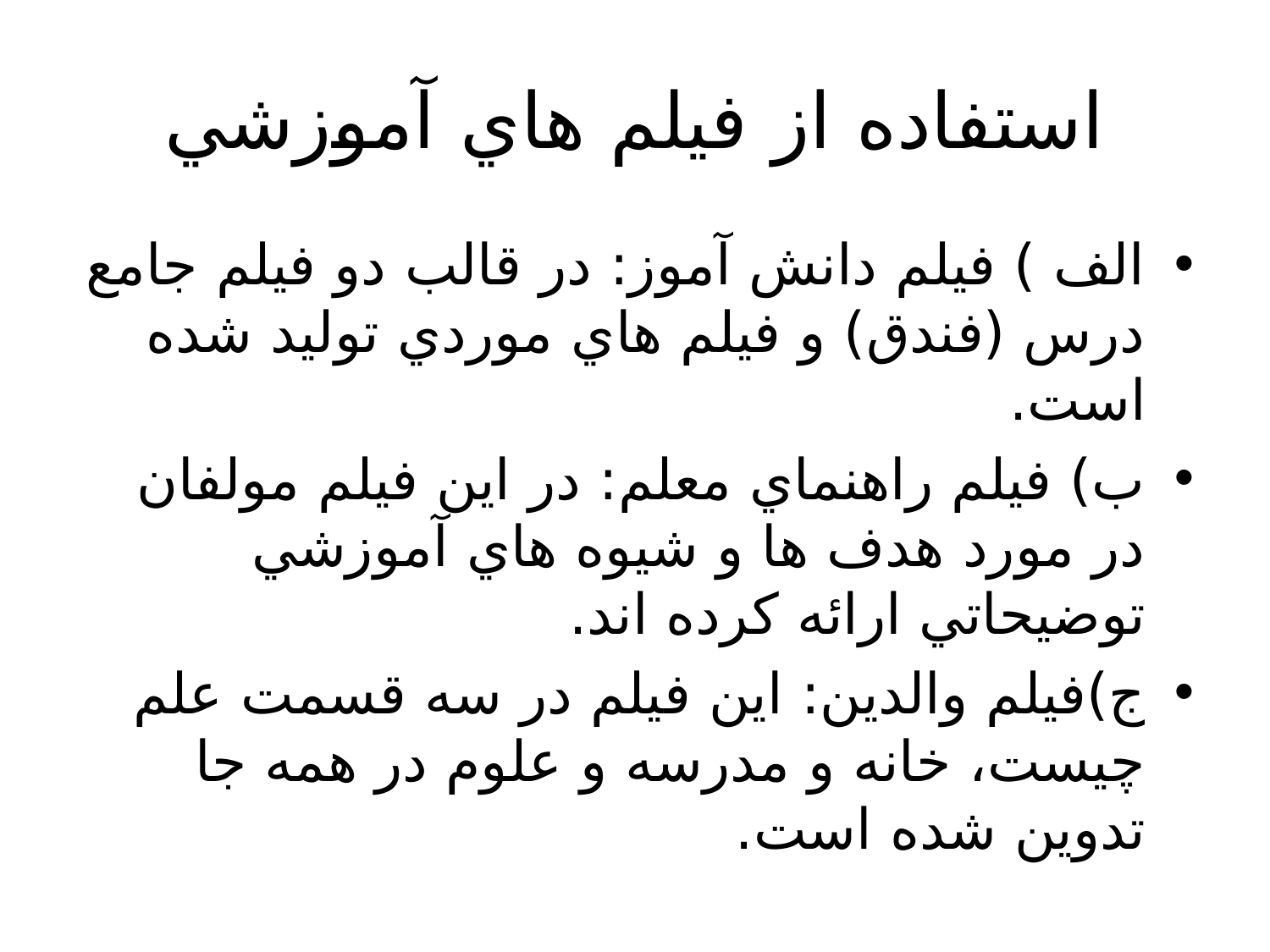

# استفاده از فيلم هاي آموزشي
الف ) فيلم دانش آموز: در قالب دو فيلم جامع درس (فندق) و فيلم هاي موردي توليد شده است.
ب) فيلم راهنماي معلم: در اين فيلم مولفان در مورد هدف ها و شيوه هاي آموزشي توضيحاتي ارائه كرده اند.
ج)فيلم والدين: اين فيلم در سه قسمت علم چيست، خانه و مدرسه و علوم در همه جا تدوين شده است.